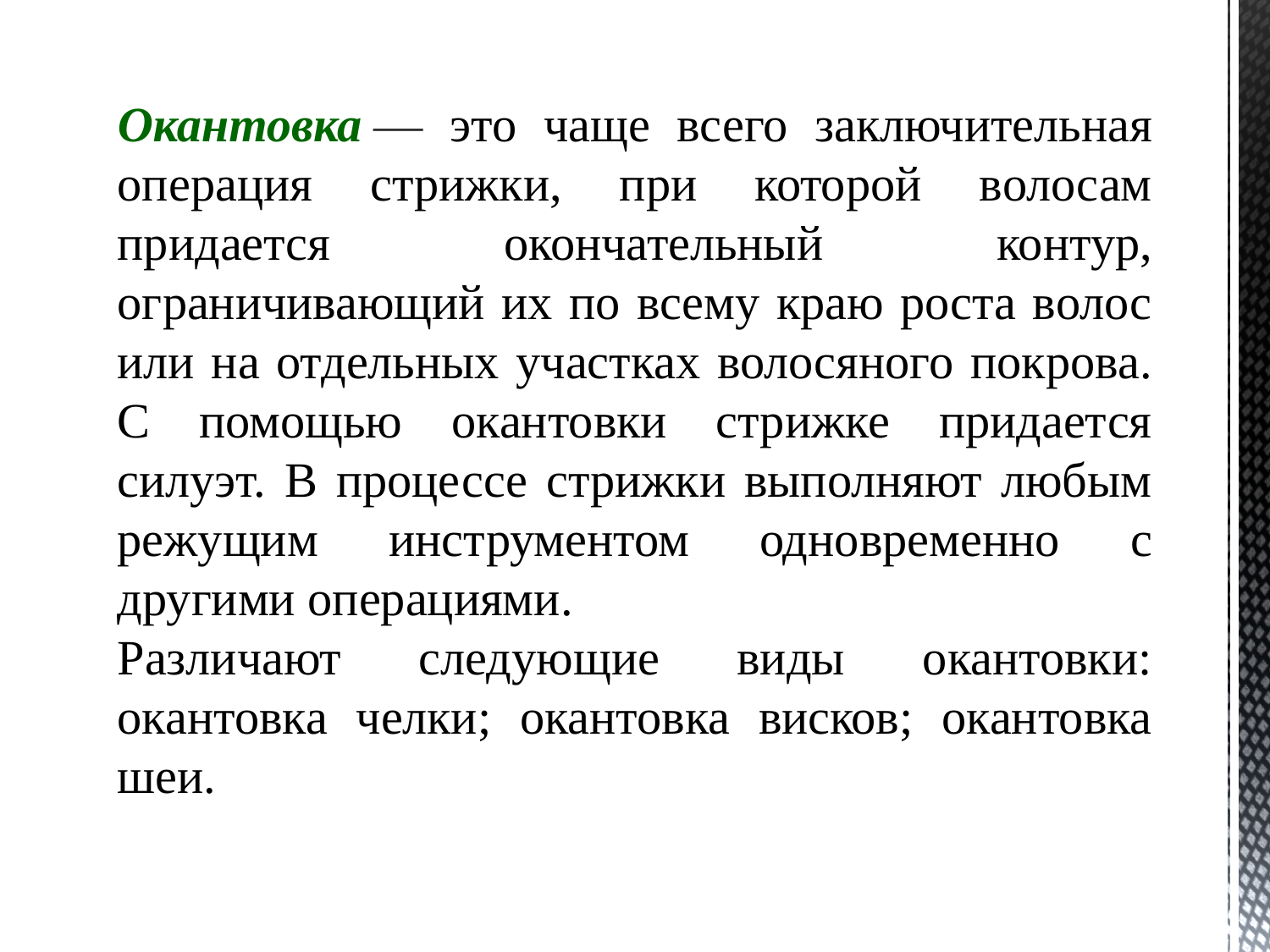

Окантовка — это чаще всего заключительная операция стрижки, при которой волосам придается окончательный контур, ограничивающий их по всему краю роста волос или на отдельных участках волосяного покрова. С помощью окантовки стрижке придается силуэт. В процессе стрижки выполняют любым режущим инструментом одновременно с другими операциями.
Различают следующие виды окантовки: окантовка челки; окантовка висков; окантовка шеи.